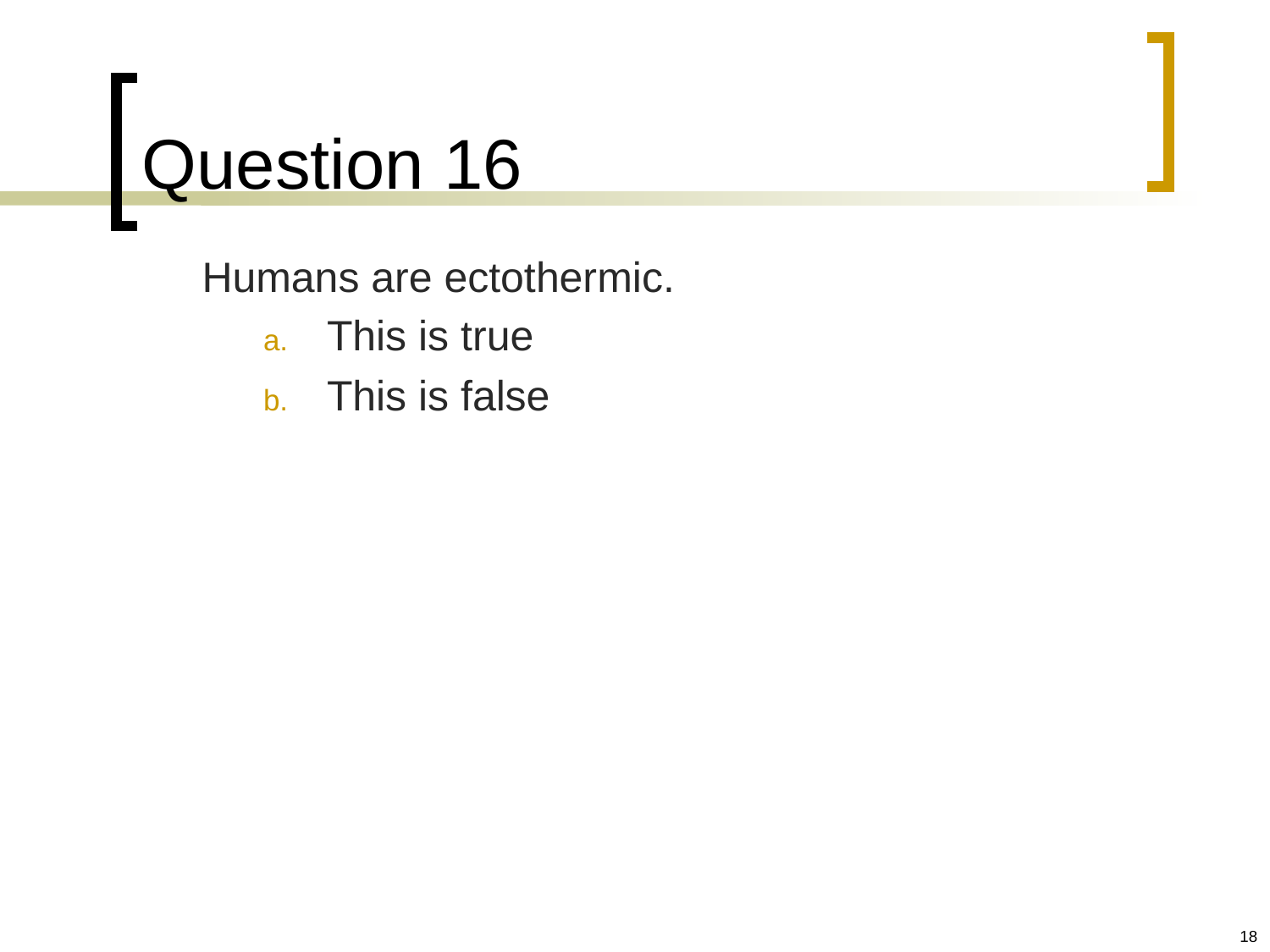

# Question 16
	Humans are ectothermic.
This is true
This is false